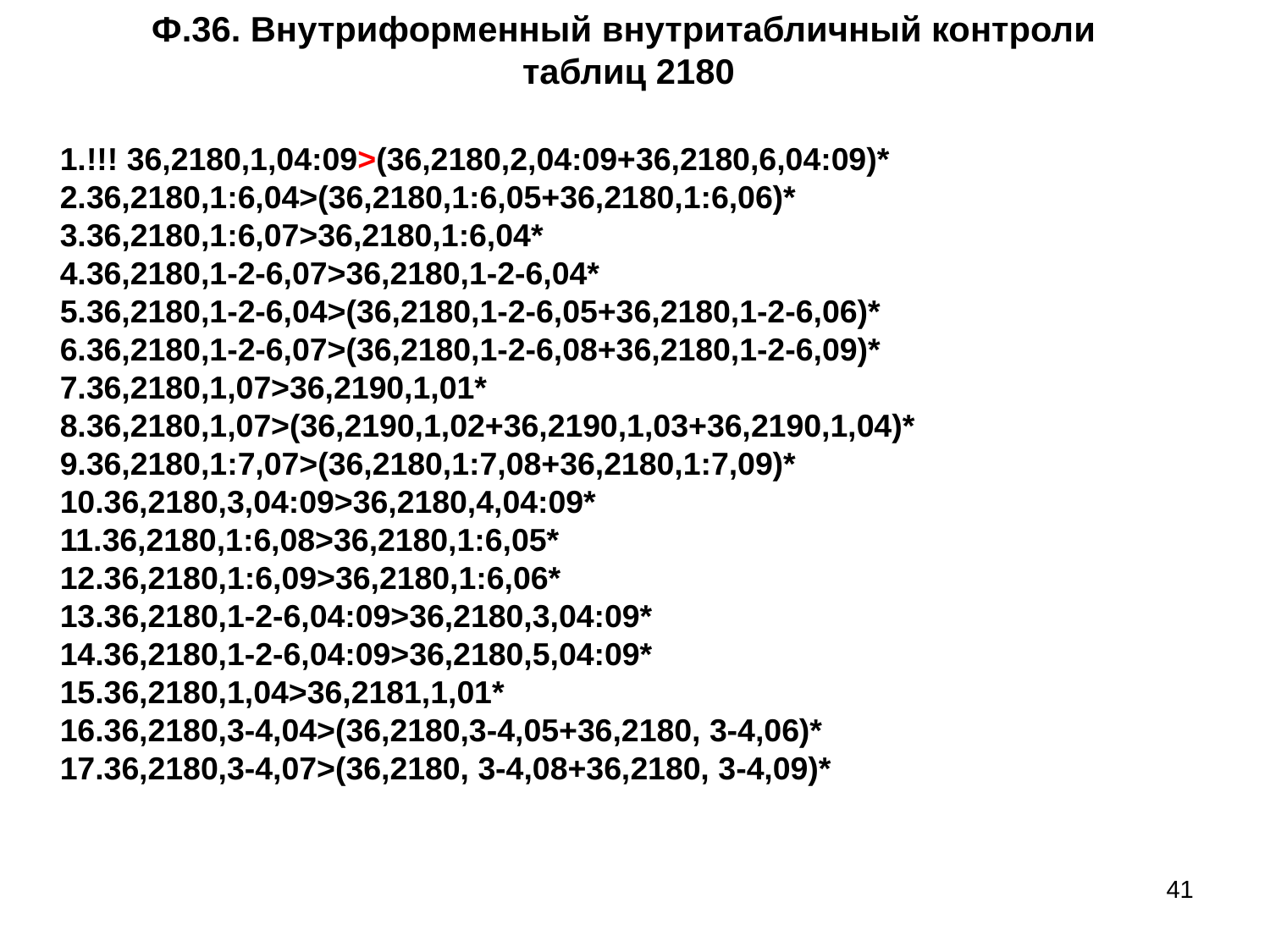

Ф.36. Внутриформенный внутритабличный контроли
таблиц 2180
1.!!! 36,2180,1,04:09>(36,2180,2,04:09+36,2180,6,04:09)*
2.36,2180,1:6,04>(36,2180,1:6,05+36,2180,1:6,06)*
3.36,2180,1:6,07>36,2180,1:6,04*
4.36,2180,1-2-6,07>36,2180,1-2-6,04*
5.36,2180,1-2-6,04>(36,2180,1-2-6,05+36,2180,1-2-6,06)*
6.36,2180,1-2-6,07>(36,2180,1-2-6,08+36,2180,1-2-6,09)*
7.36,2180,1,07>36,2190,1,01*
8.36,2180,1,07>(36,2190,1,02+36,2190,1,03+36,2190,1,04)*
9.36,2180,1:7,07>(36,2180,1:7,08+36,2180,1:7,09)*
10.36,2180,3,04:09>36,2180,4,04:09*
11.36,2180,1:6,08>36,2180,1:6,05*
12.36,2180,1:6,09>36,2180,1:6,06*
13.36,2180,1-2-6,04:09>36,2180,3,04:09*
14.36,2180,1-2-6,04:09>36,2180,5,04:09*
15.36,2180,1,04>36,2181,1,01*
16.36,2180,3-4,04>(36,2180,3-4,05+36,2180, 3-4,06)*
17.36,2180,3-4,07>(36,2180, 3-4,08+36,2180, 3-4,09)*

41